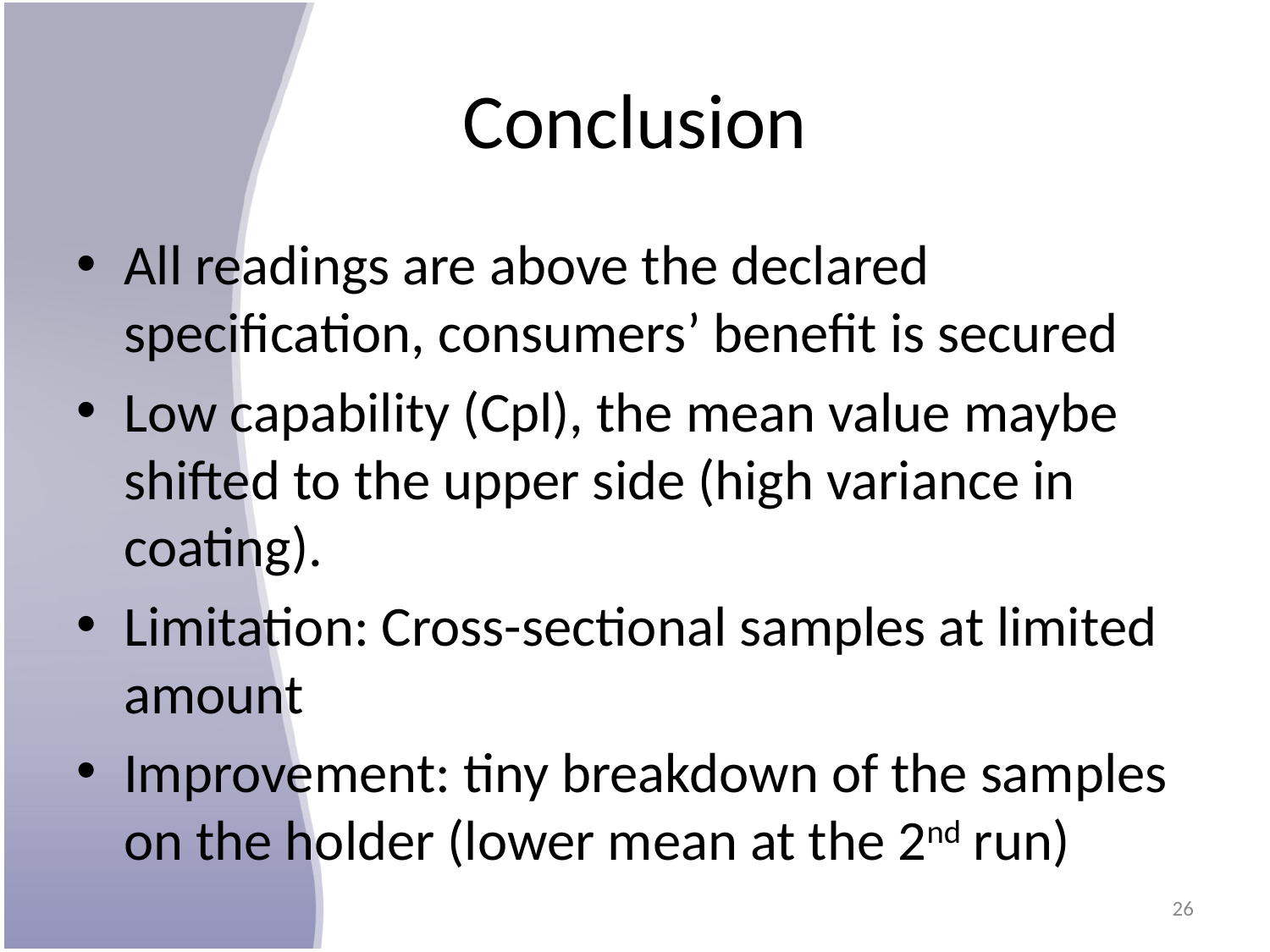

# Conclusion
All readings are above the declared specification, consumers’ benefit is secured
Low capability (Cpl), the mean value maybe shifted to the upper side (high variance in coating).
Limitation: Cross-sectional samples at limited amount
Improvement: tiny breakdown of the samples on the holder (lower mean at the 2nd run)

26